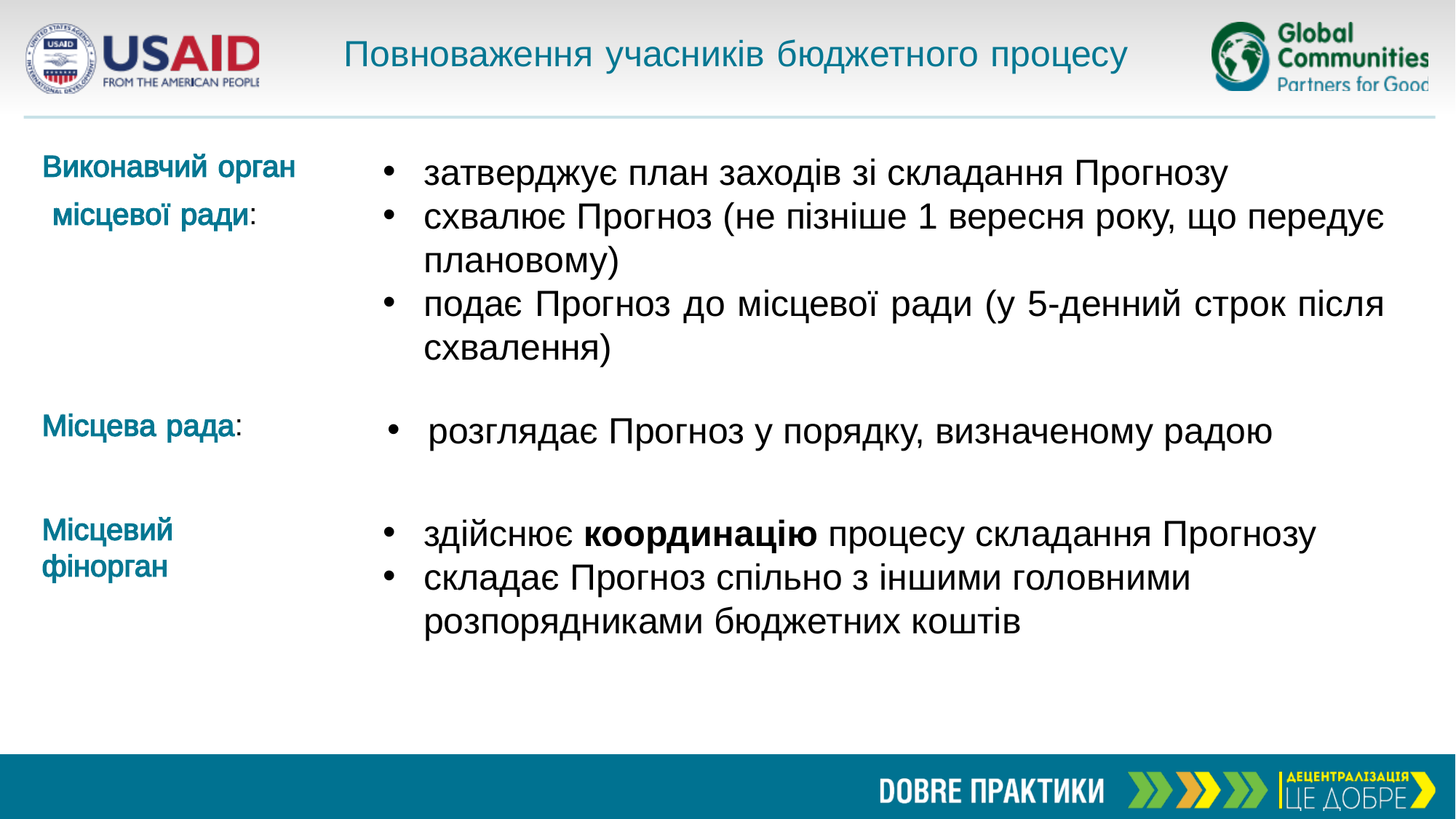

# Повноваження учасників бюджетного процесу
затверджує план заходів зі складання Прогнозу
схвалює Прогноз (не пізніше 1 вересня року, що передує плановому)
подає Прогноз до місцевої ради (у 5-денний строк після схвалення)
Виконавчий орган
 місцевої ради:
розглядає Прогноз у порядку, визначеному радою
Місцева рада:
Місцевий
фінорган
здійснює координацію процесу складання Прогнозу
складає Прогноз спільно з іншими головними розпорядниками бюджетних коштів